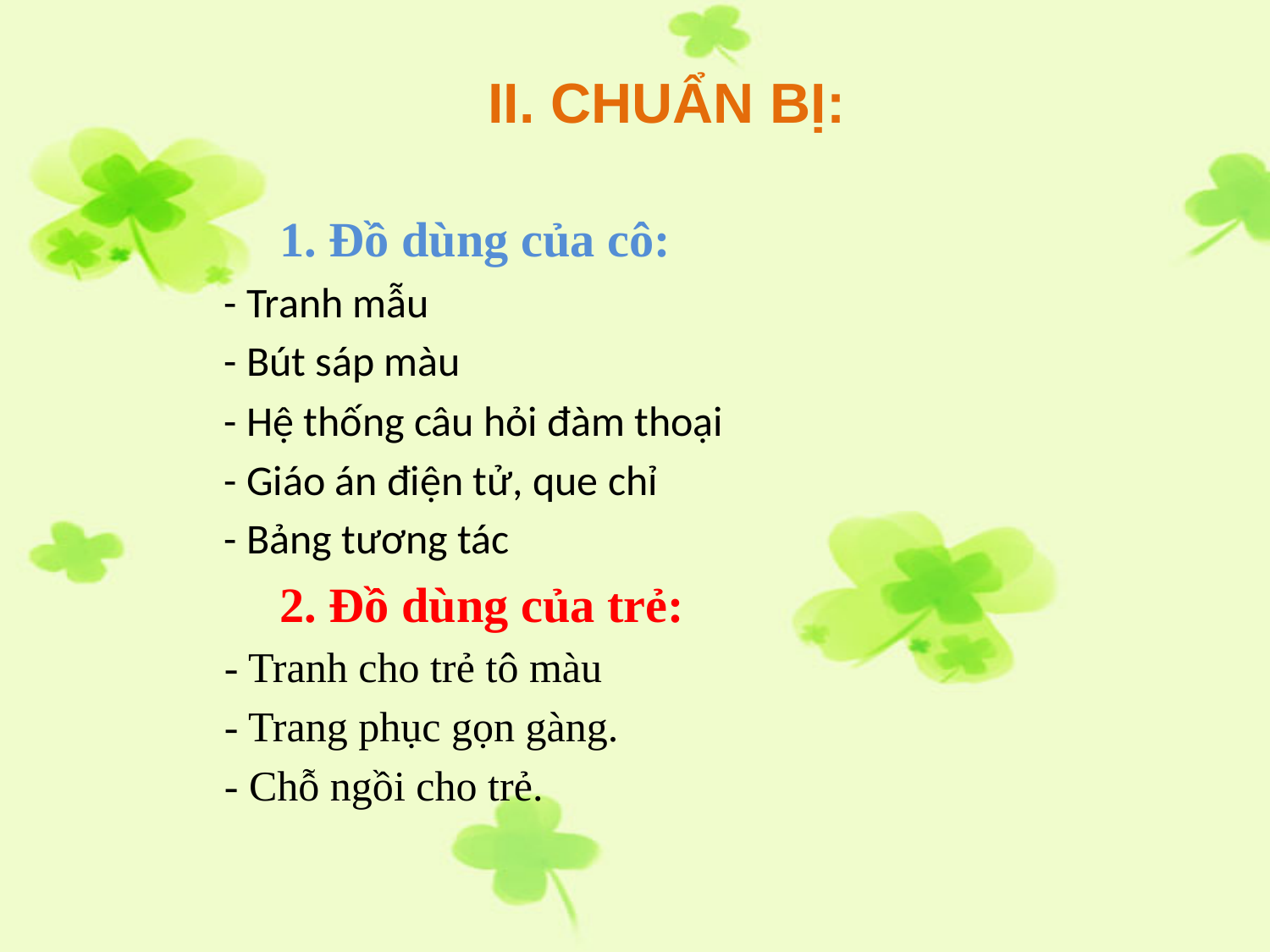

# II. CHUẨN BỊ:
1. Đồ dùng của cô:
- Tranh mẫu
- Bút sáp màu
- Hệ thống câu hỏi đàm thoại
- Giáo án điện tử, que chỉ
- Bảng tương tác
2. Đồ dùng của trẻ:
- Tranh cho trẻ tô màu
- Trang phục gọn gàng.
- Chỗ ngồi cho trẻ.